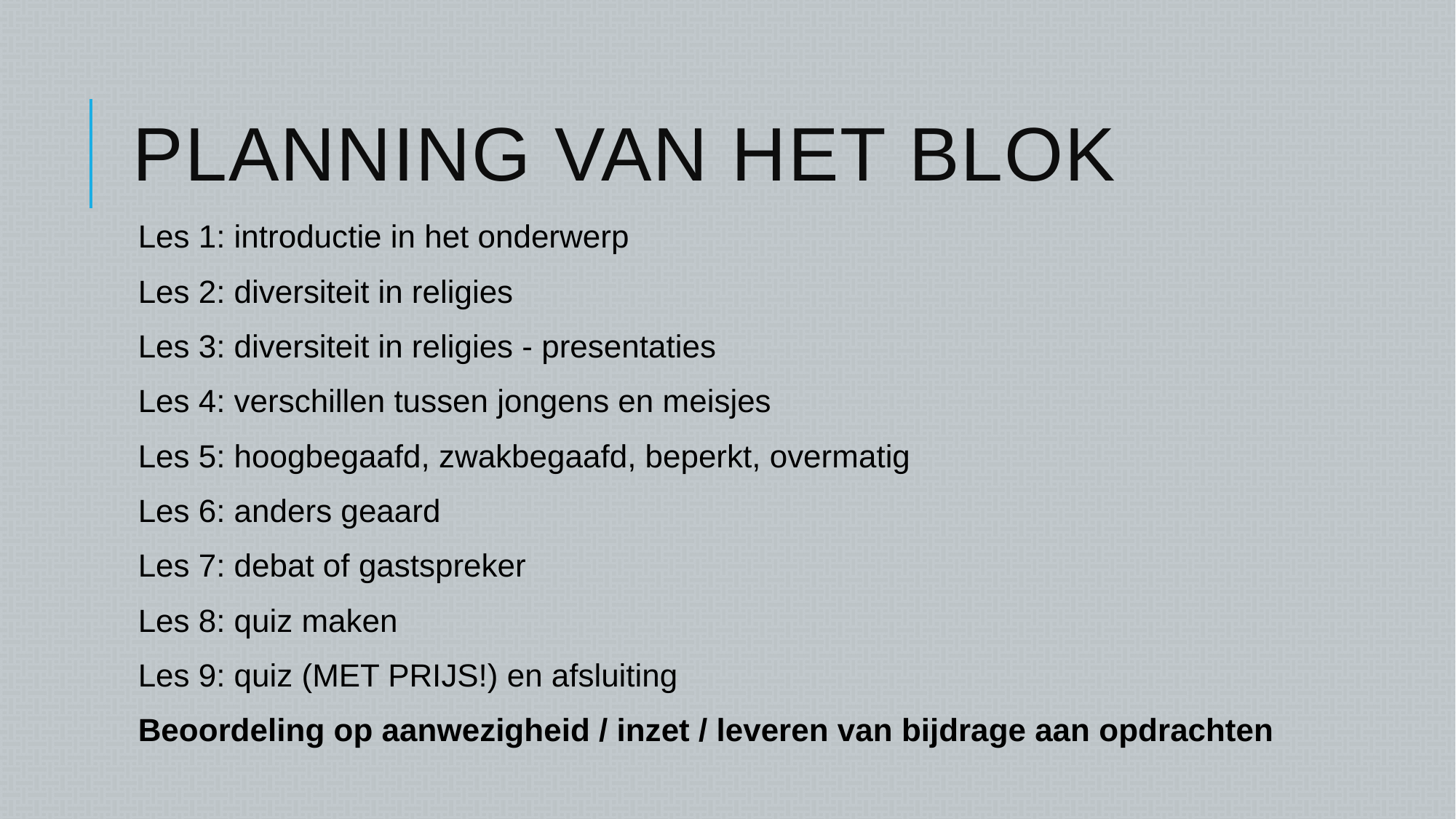

# Planning van het blok
Les 1: introductie in het onderwerp
Les 2: diversiteit in religies
Les 3: diversiteit in religies - presentaties
Les 4: verschillen tussen jongens en meisjes
Les 5: hoogbegaafd, zwakbegaafd, beperkt, overmatig
Les 6: anders geaard
Les 7: debat of gastspreker
Les 8: quiz maken
Les 9: quiz (MET PRIJS!) en afsluiting
Beoordeling op aanwezigheid / inzet / leveren van bijdrage aan opdrachten